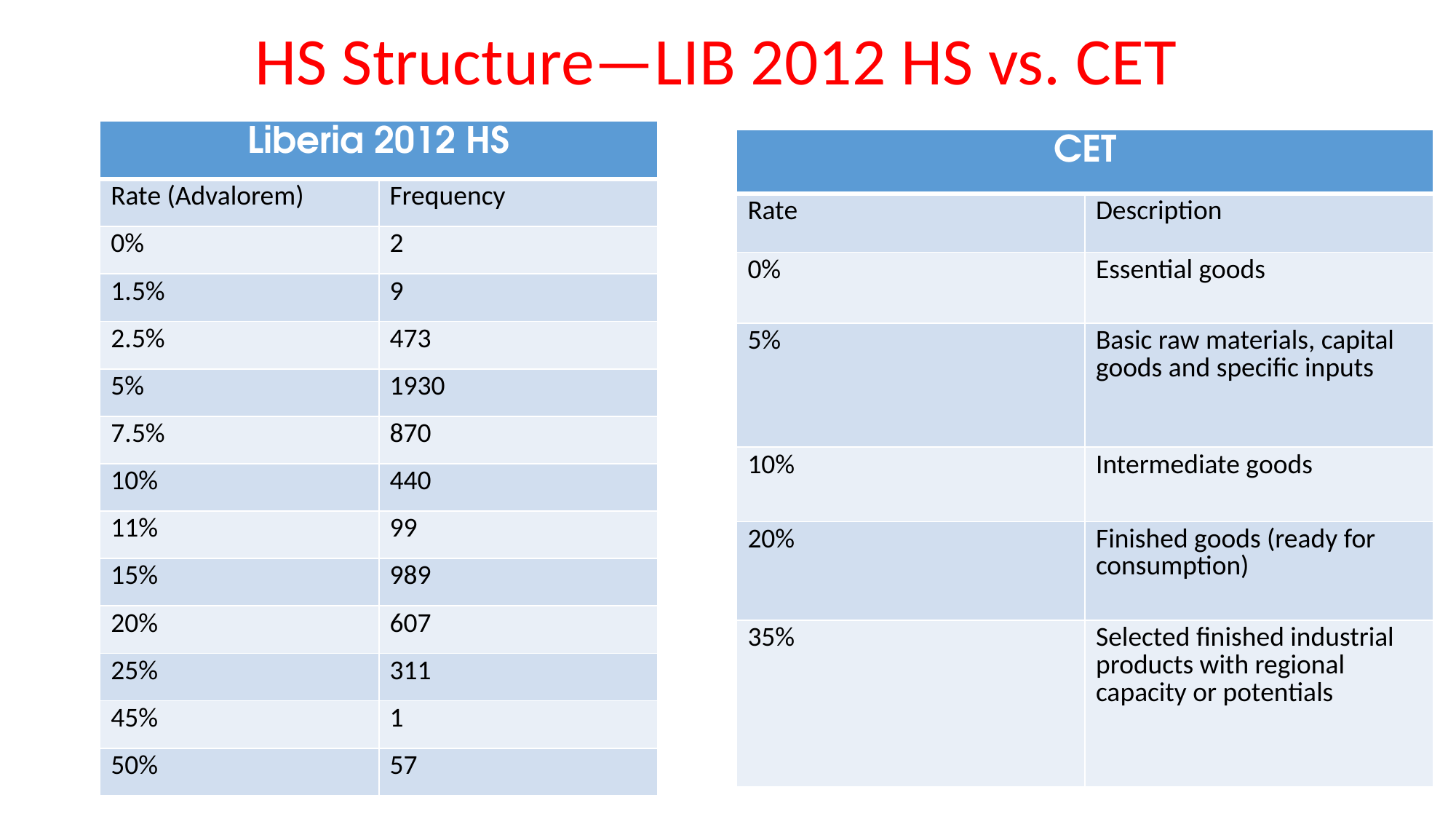

# HS Structure—LIB 2012 HS vs. CET
| Liberia 2012 HS |  |
| --- | --- |
| Rate (Advalorem) | Frequency |
| 0% | 2 |
| 1.5% | 9 |
| 2.5% | 473 |
| 5% | 1930 |
| 7.5% | 870 |
| 10% | 440 |
| 11% | 99 |
| 15% | 989 |
| 20% | 607 |
| 25% | 311 |
| 45% | 1 |
| 50% | 57 |
| CET |  |
| --- | --- |
| Rate | Description |
| 0% | Essential goods |
| 5% | Basic raw materials, capital goods and specific inputs |
| 10% | Intermediate goods |
| 20% | Finished goods (ready for consumption) |
| 35% | Selected finished industrial products with regional capacity or potentials |